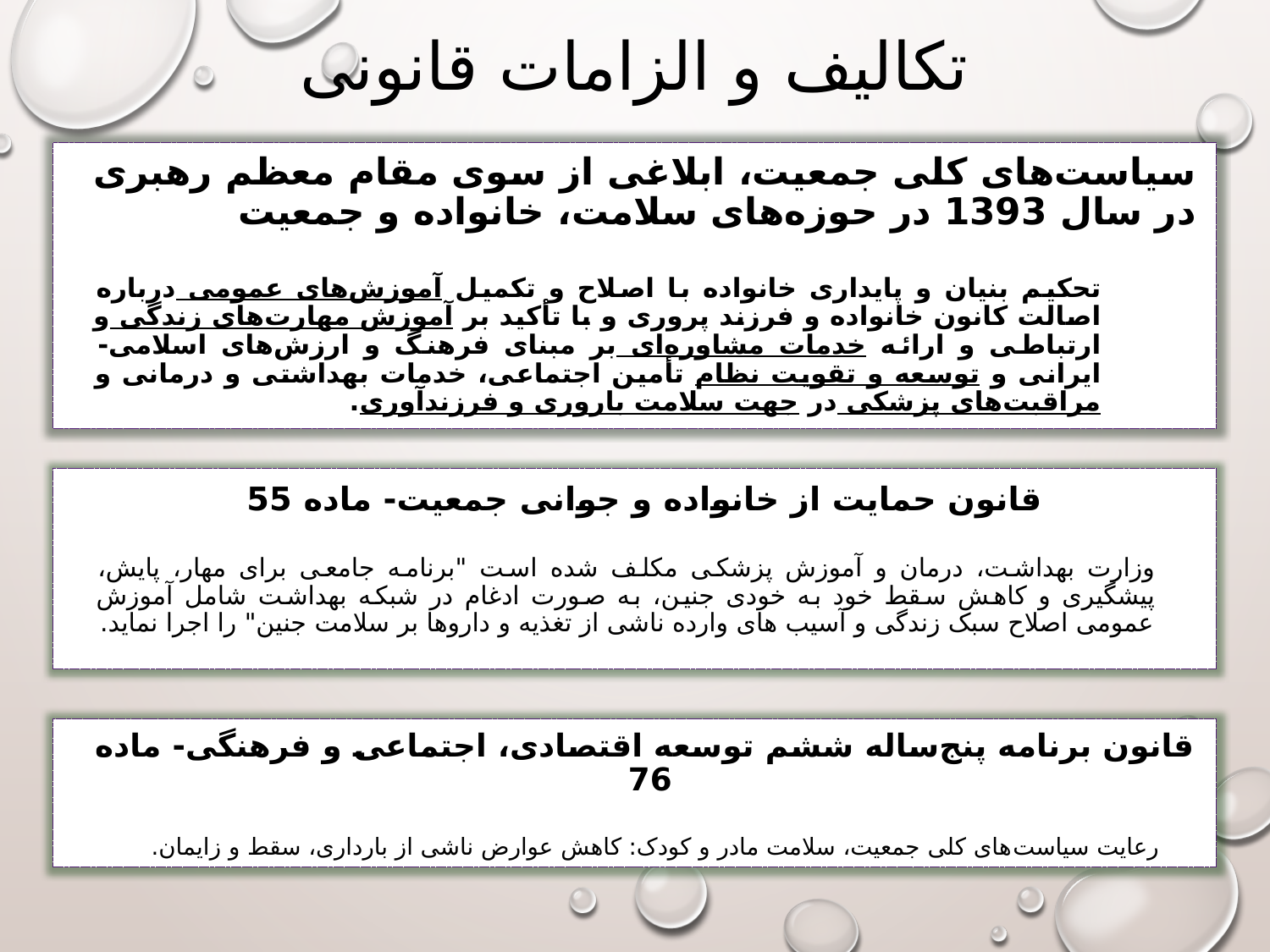

# تکالیف و الزامات قانونی
سیاست‌های کلی جمعیت، ابلاغی از سوی مقام معظم رهبری در سال 1393 در حوزه‌های سلامت، خانواده و جمعیت

تحکیم بنیان و پایداری خانواده با اصلاح و تکمیل آموزش‌های عمومی درباره اصالت کانون خانواده و فرزند پروری و با تأکید بر آموزش‌ مهارت‌های زندگی و ارتباطی و ارائه خدمات مشاوره‌ای بر مبنای فرهنگ و ارزش‌های اسلامی- ایرانی و توسعه و تقویت نظام تأمین اجتماعی، خدمات بهداشتی و درمانی و مراقبت‌های پزشکی در جهت سلامت باروری و فرزندآوری.
قانون حمایت از خانواده و جوانی جمعیت- ماده 55

وزارت بهداشت، درمان و آموزش پزشکی مکلف شده است "برنامه جامعی برای مهار، پایش، پیشگیری و کاهش سقط خود به خودی جنین، به صورت ادغام در شبکه بهداشت شامل آموزش عمومی اصلاح سبک زندگی و آسیب های وارده ناشی از تغذیه و داروها بر سلامت جنین" را اجرا نماید.

قانون برنامه پنج‌ساله ششم توسعه اقتصادی، اجتماعی و فرهنگی- ماده 76

رعایت سیاست‌های کلی جمعیت، سلامت مادر و کودک: کاهش عوارض ناشی از بارداری، سقط و زایمان.